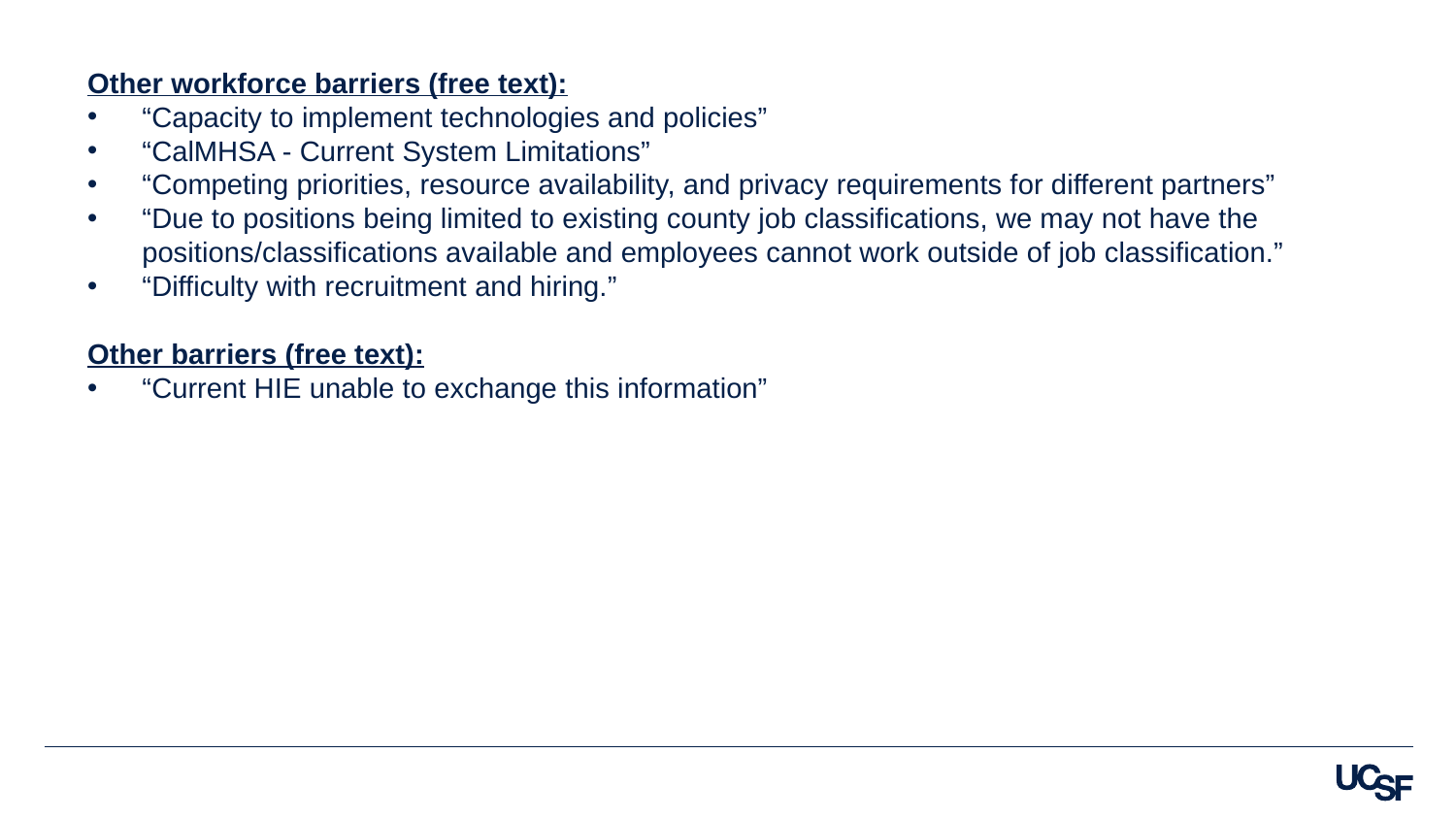

Other workforce barriers (free text):
“Capacity to implement technologies and policies”
“CalMHSA - Current System Limitations”
“Competing priorities, resource availability, and privacy requirements for different partners”
“Due to positions being limited to existing county job classifications, we may not have the positions/classifications available and employees cannot work outside of job classification.”
“Difficulty with recruitment and hiring.”

Other barriers (free text):
“Current HIE unable to exchange this information”